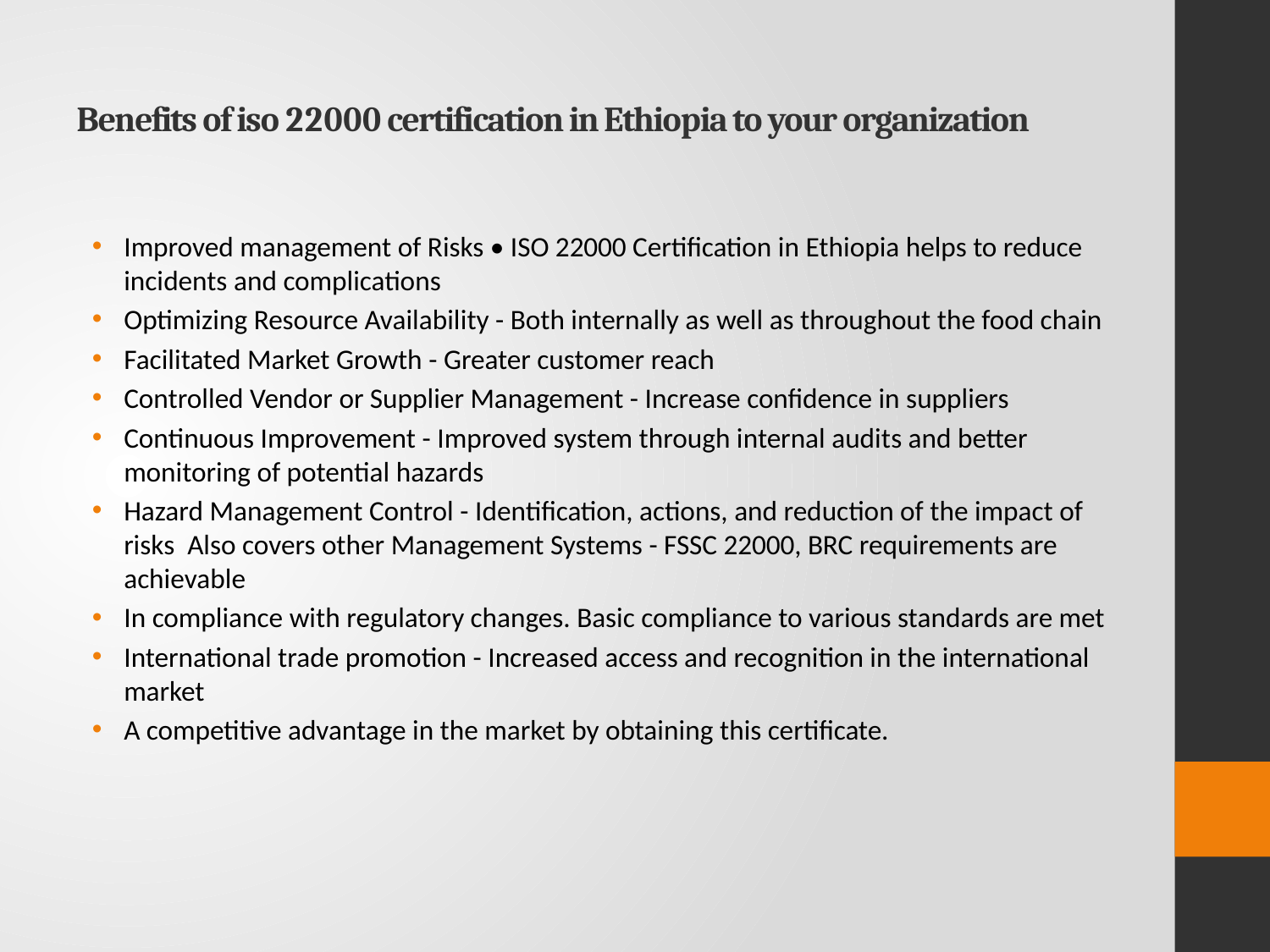

# Benefits of iso 22000 certification in Ethiopia to your organization
Improved management of Risks • ISO 22000 Certification in Ethiopia helps to reduce incidents and complications
Optimizing Resource Availability - Both internally as well as throughout the food chain
Facilitated Market Growth - Greater customer reach
Controlled Vendor or Supplier Management - Increase confidence in suppliers
Continuous Improvement - Improved system through internal audits and better monitoring of potential hazards
Hazard Management Control - Identification, actions, and reduction of the impact of risks  Also covers other Management Systems - FSSC 22000, BRC requirements are achievable
In compliance with regulatory changes. Basic compliance to various standards are met
International trade promotion - Increased access and recognition in the international market
A competitive advantage in the market by obtaining this certificate.